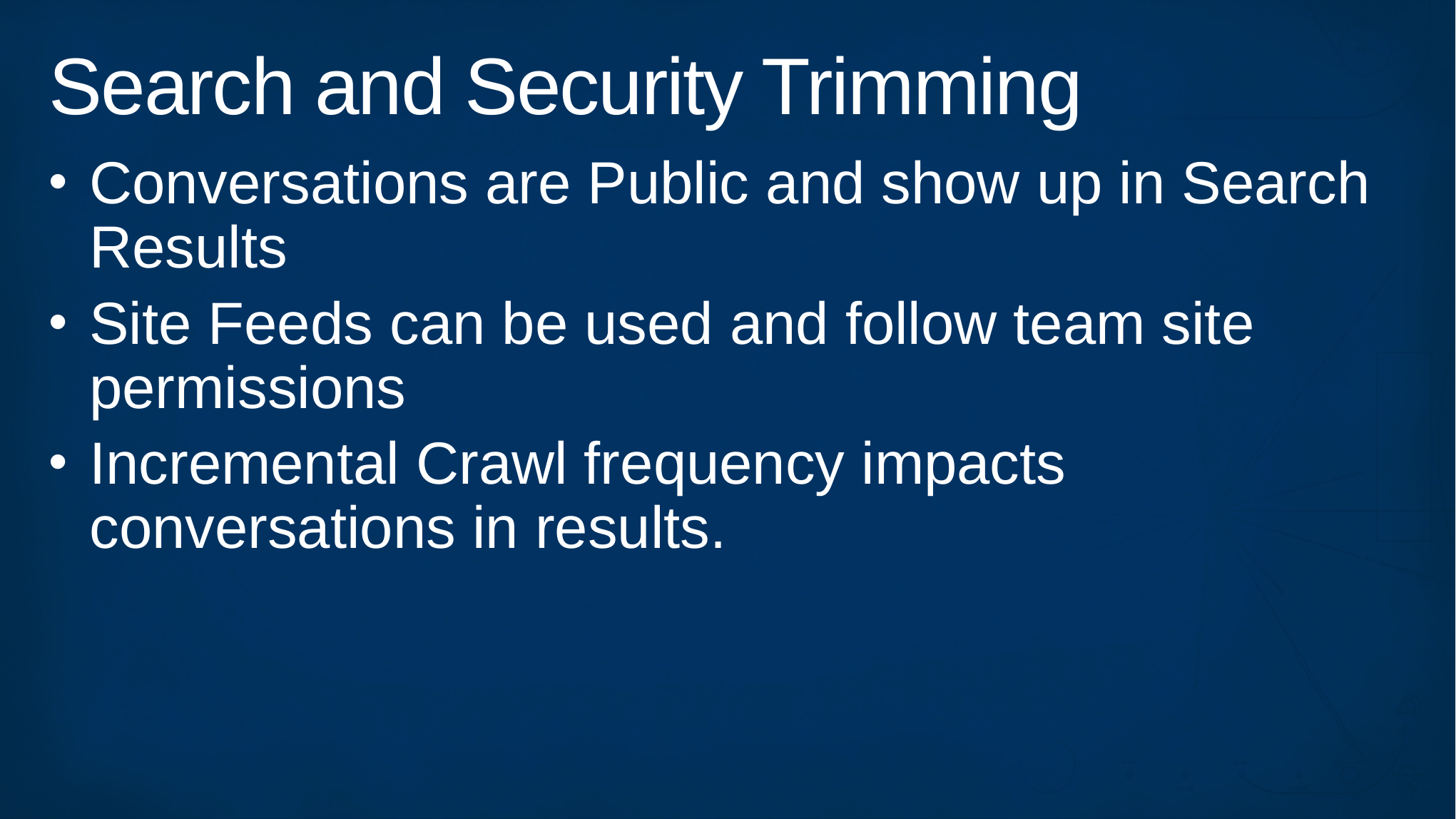

# Search and Security Trimming
Conversations are Public and show up in Search Results
Site Feeds can be used and follow team site permissions
Incremental Crawl frequency impacts conversations in results.